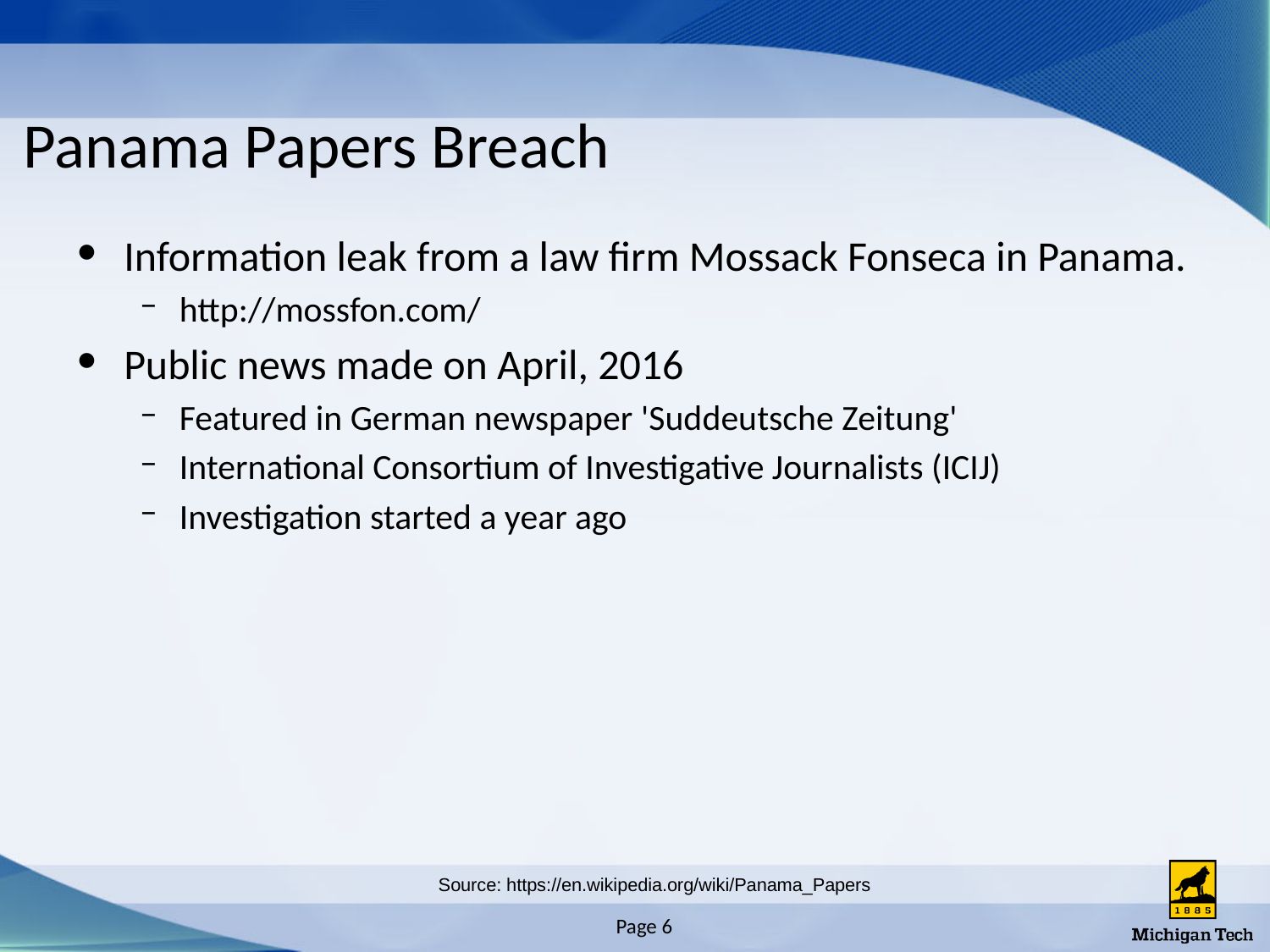

# Panama Papers Breach
Information leak from a law firm Mossack Fonseca in Panama.
http://mossfon.com/
Public news made on April, 2016
Featured in German newspaper 'Suddeutsche Zeitung'
International Consortium of Investigative Journalists (ICIJ)
Investigation started a year ago

Source: https://en.wikipedia.org/wiki/Panama_Papers